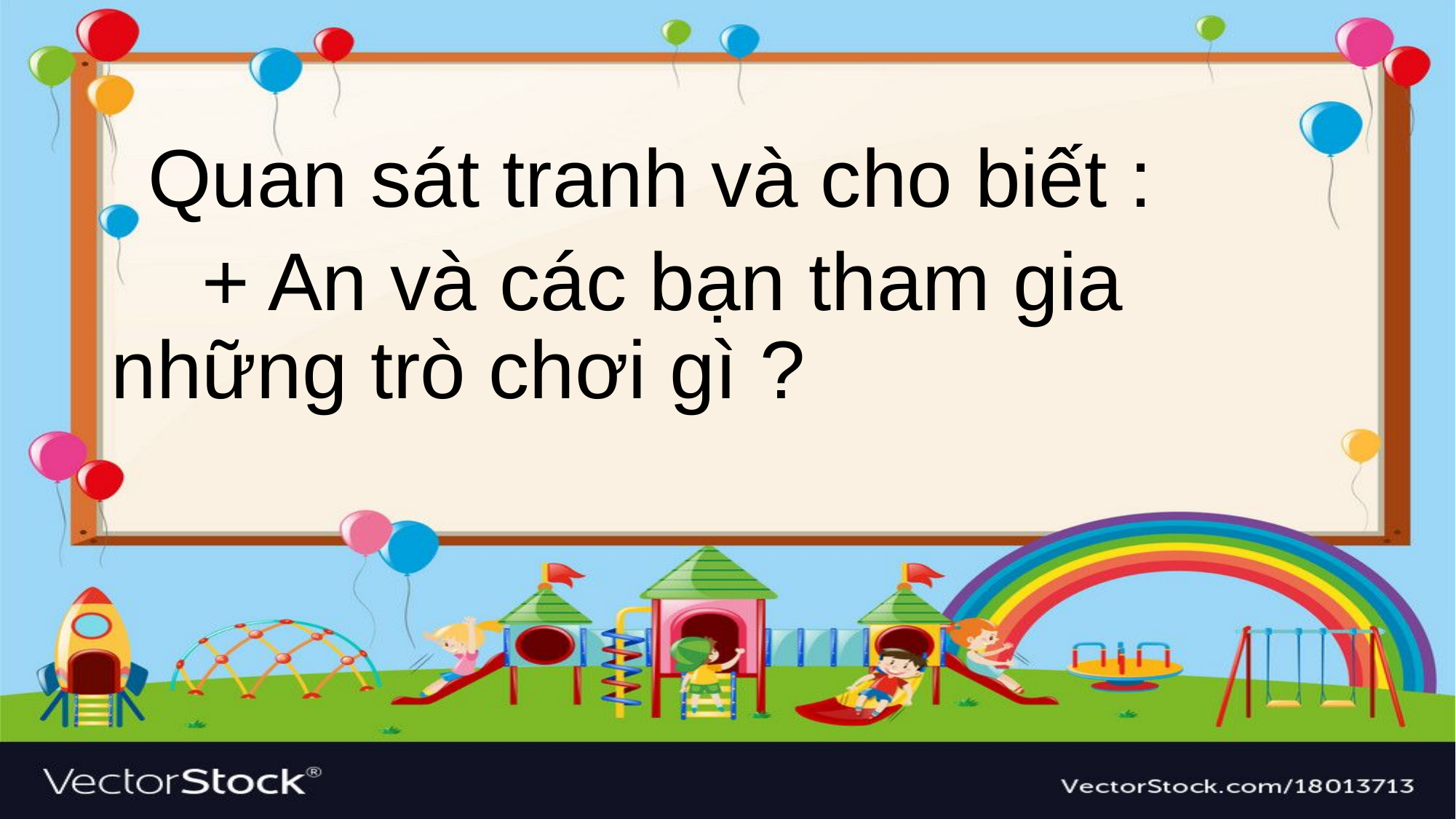

#

  Quan sát tranh và cho biết :
    + An và các bạn tham gia những trò chơi gì ?